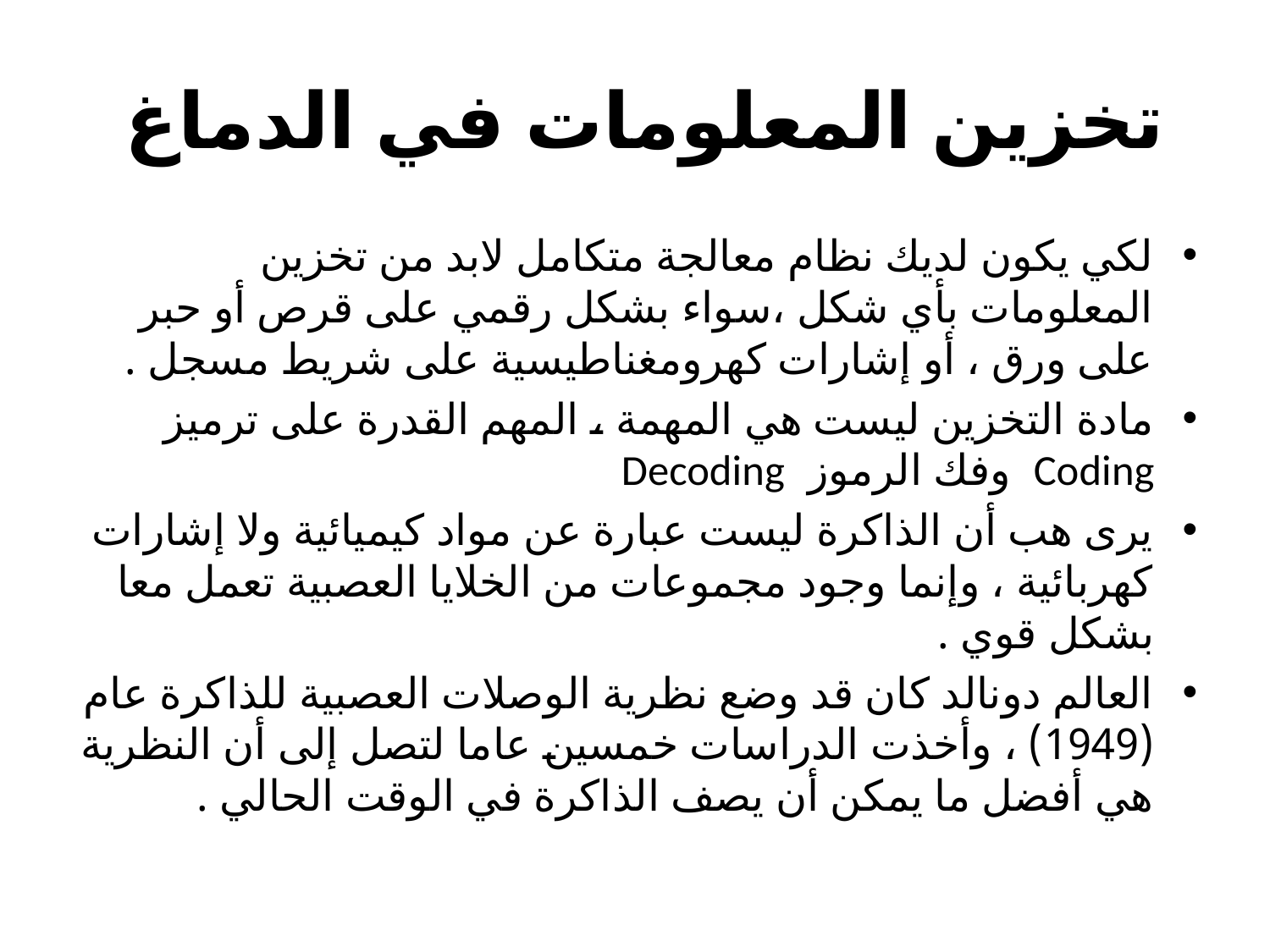

# تخزين المعلومات في الدماغ
لكي يكون لديك نظام معالجة متكامل لابد من تخزين المعلومات بأي شكل ،سواء بشكل رقمي على قرص أو حبر على ورق ، أو إشارات كهرومغناطيسية على شريط مسجل .
مادة التخزين ليست هي المهمة ، المهم القدرة على ترميز Coding  وفك الرموز  Decoding
يرى هب أن الذاكرة ليست عبارة عن مواد كيميائية ولا إشارات كهربائية ، وإنما وجود مجموعات من الخلايا العصبية تعمل معا بشكل قوي .
العالم دونالد كان قد وضع نظرية الوصلات العصبية للذاكرة عام (1949) ، وأخذت الدراسات خمسين عاما لتصل إلى أن النظرية هي أفضل ما يمكن أن يصف الذاكرة في الوقت الحالي .